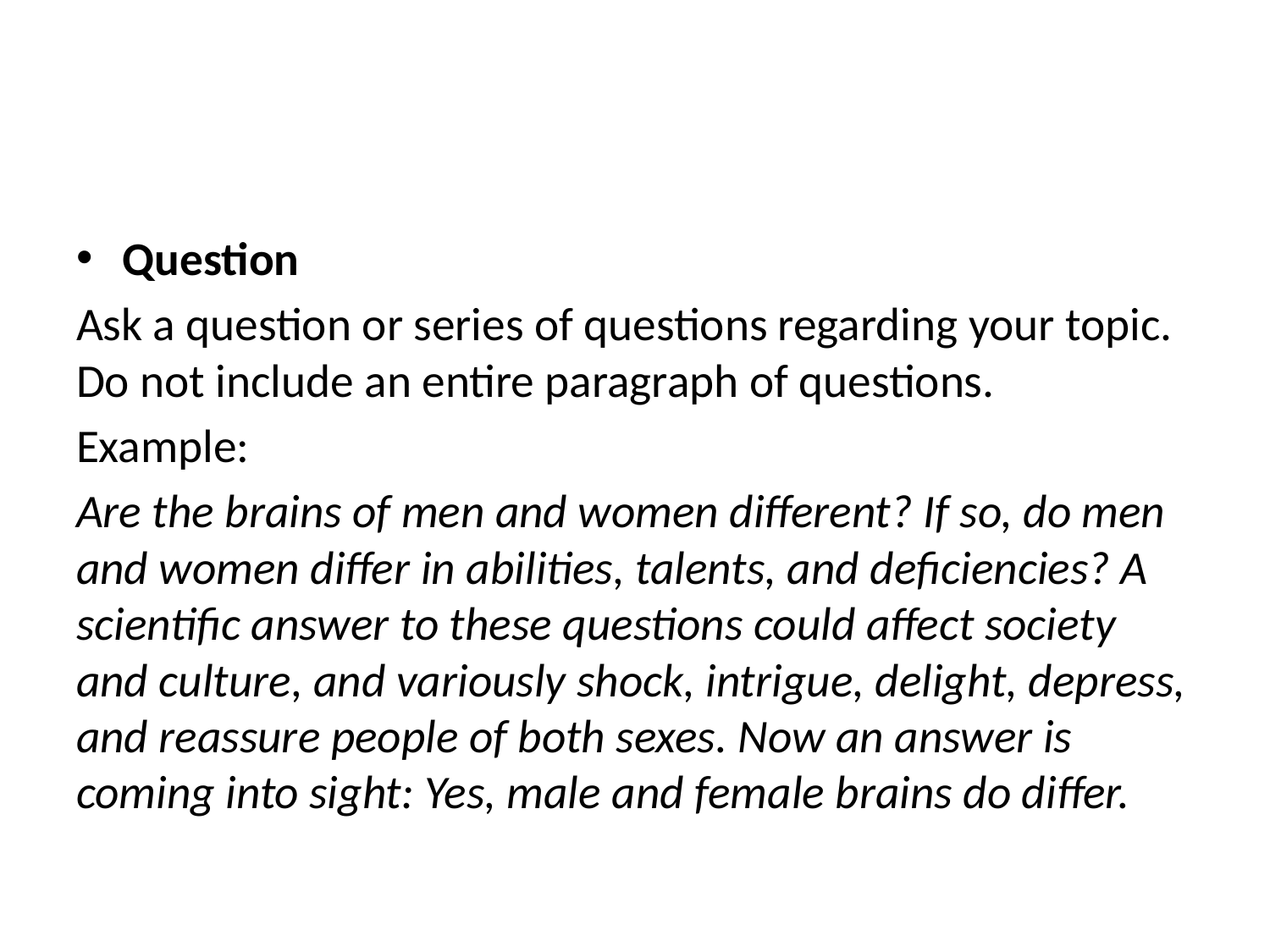

#
Question
Ask a question or series of questions regarding your topic. Do not include an entire paragraph of questions.
Example:
Are the brains of men and women different? If so, do men and women differ in abilities, talents, and deficiencies? A scientific answer to these questions could affect society and culture, and variously shock, intrigue, delight, depress, and reassure people of both sexes. Now an answer is coming into sight: Yes, male and female brains do differ.